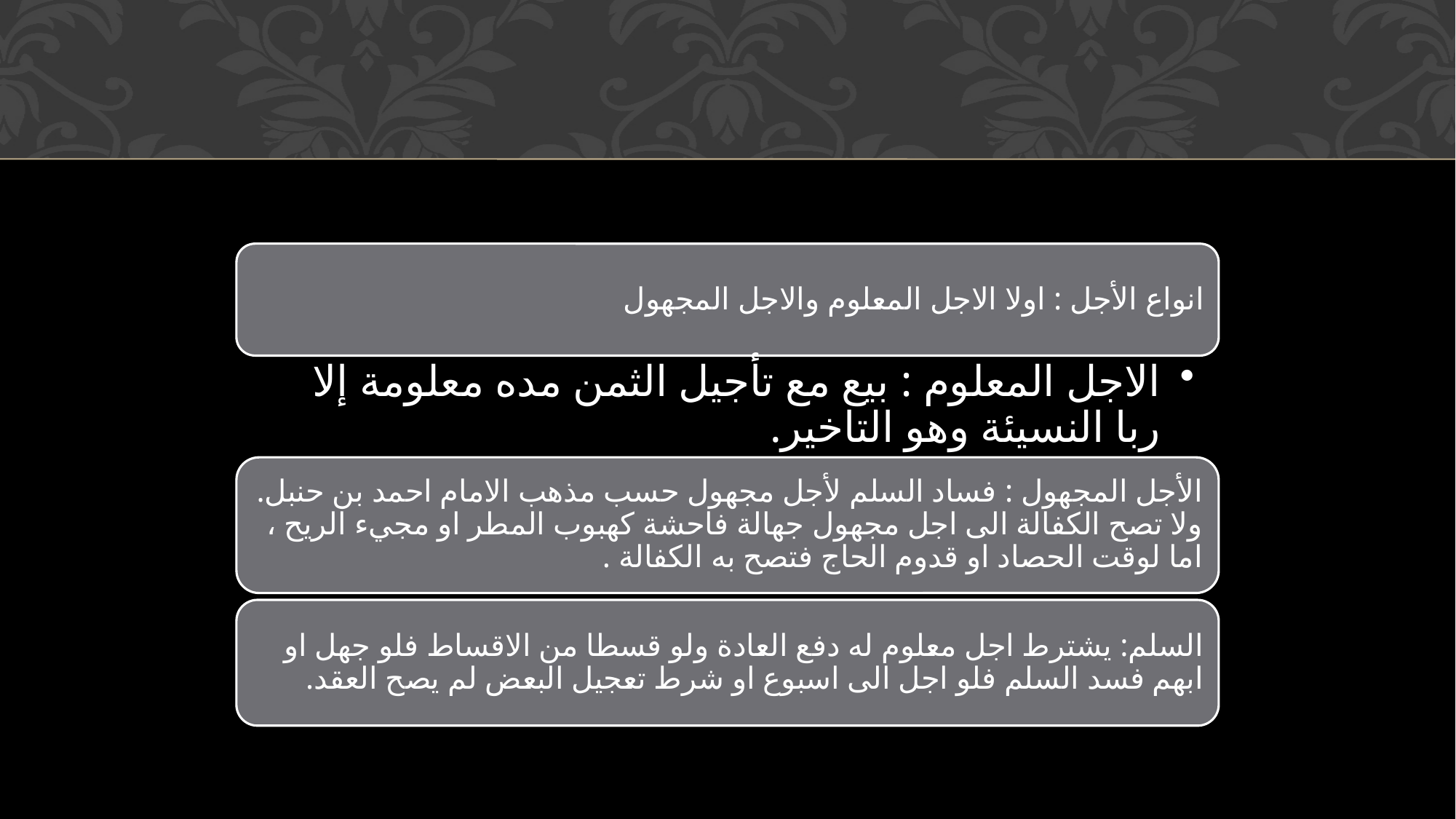

انواع الأجل : اولا الاجل المعلوم والاجل المجهول
الاجل المعلوم : بيع مع تأجيل الثمن مده معلومة إلا ربا النسيئة وهو التاخير.
الأجل المجهول : فساد السلم لأجل مجهول حسب مذهب الامام احمد بن حنبل. ولا تصح الكفالة الى اجل مجهول جهالة فاحشة كهبوب المطر او مجيء الريح ، اما لوقت الحصاد او قدوم الحاج فتصح به الكفالة .
السلم: يشترط اجل معلوم له دفع العادة ولو قسطا من الاقساط فلو جهل او ابهم فسد السلم فلو اجل الى اسبوع او شرط تعجيل البعض لم يصح العقد.